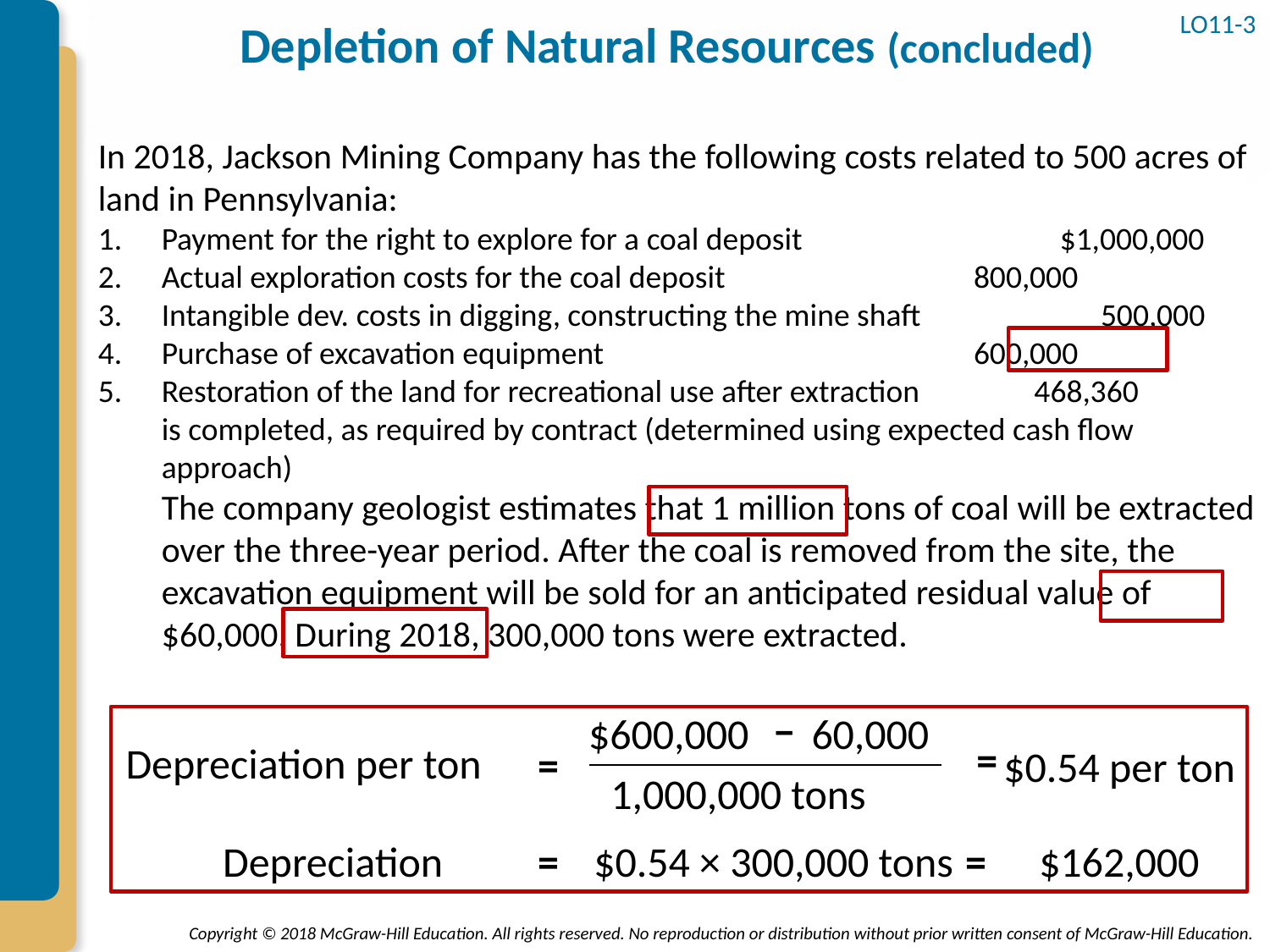

# Depletion of Natural Resources (concluded)
LO11-3
In 2018, Jackson Mining Company has the following costs related to 500 acres of land in Pennsylvania:
Payment for the right to explore for a coal deposit	                   $1,000,000
Actual exploration costs for the coal deposit 	   	       800,000
Intangible dev. costs in digging, constructing the mine shaft  	       500,000
Purchase of excavation equipment 			       600,000
Restoration of the land for recreational use after extraction                468,360
is completed, as required by contract (determined using expected cash flow approach)
The company geologist estimates that 1 million tons of coal will be extracted over the three-year period. After the coal is removed from the site, the excavation equipment will be sold for an anticipated residual value of $60,000. During 2018, 300,000 tons were extracted.

−
$600,000
60,000

=
Depreciation per ton
=
$0.54 per ton
1,000,000 tons
Depreciation
=
=
$0.54 × 300,000 tons
$162,000